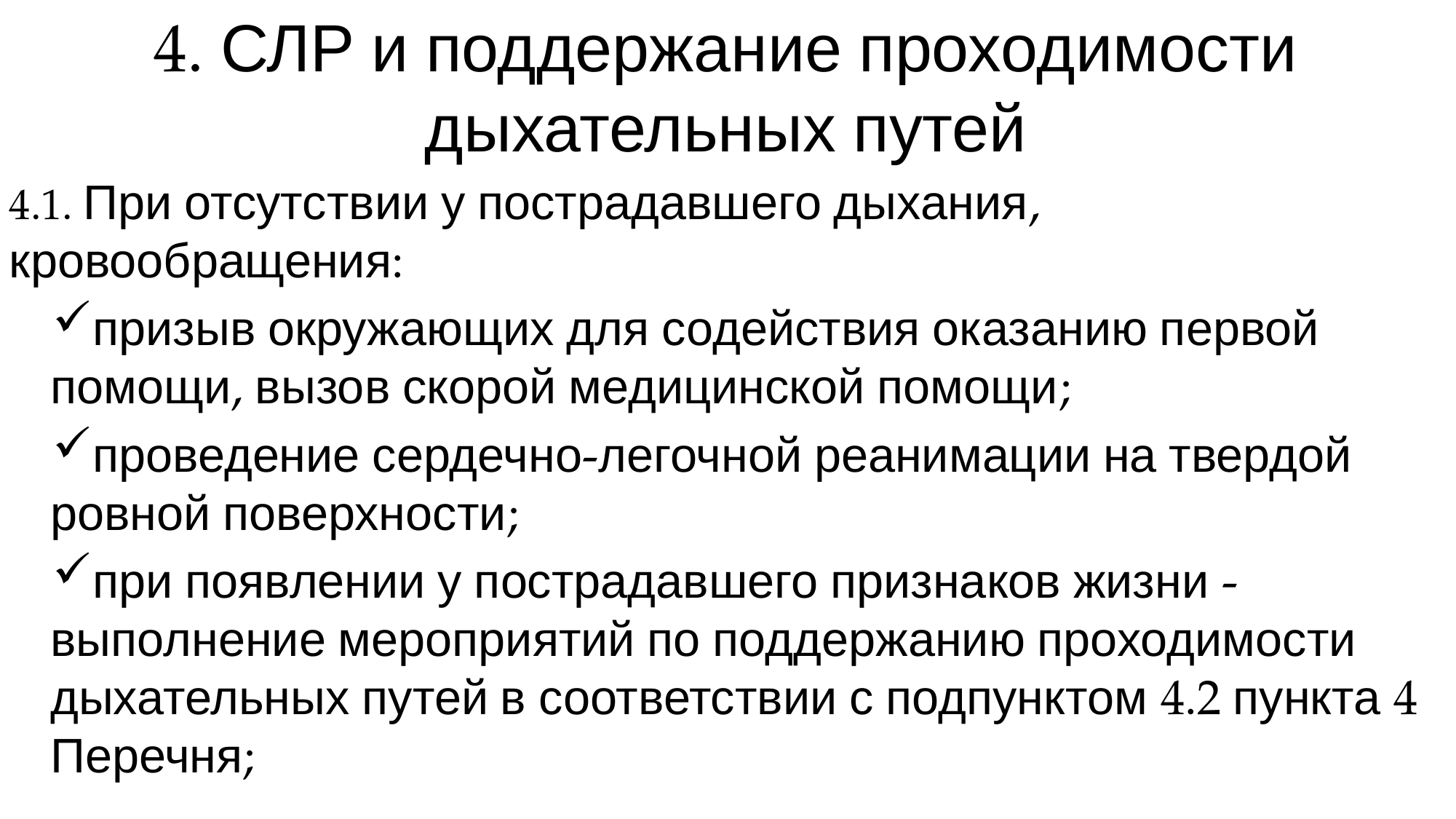

# 4. СЛР и поддержание проходимости дыхательных путей
4.1. При отсутствии у пострадавшего дыхания, кровообращения:
призыв окружающих для содействия оказанию первой помощи, вызов скорой медицинской помощи;
проведение сердечно-легочной реанимации на твердой ровной поверхности;
при появлении у пострадавшего признаков жизни - выполнение мероприятий по поддержанию проходимости дыхательных путей в соответствии с подпунктом 4.2 пункта 4 Перечня;